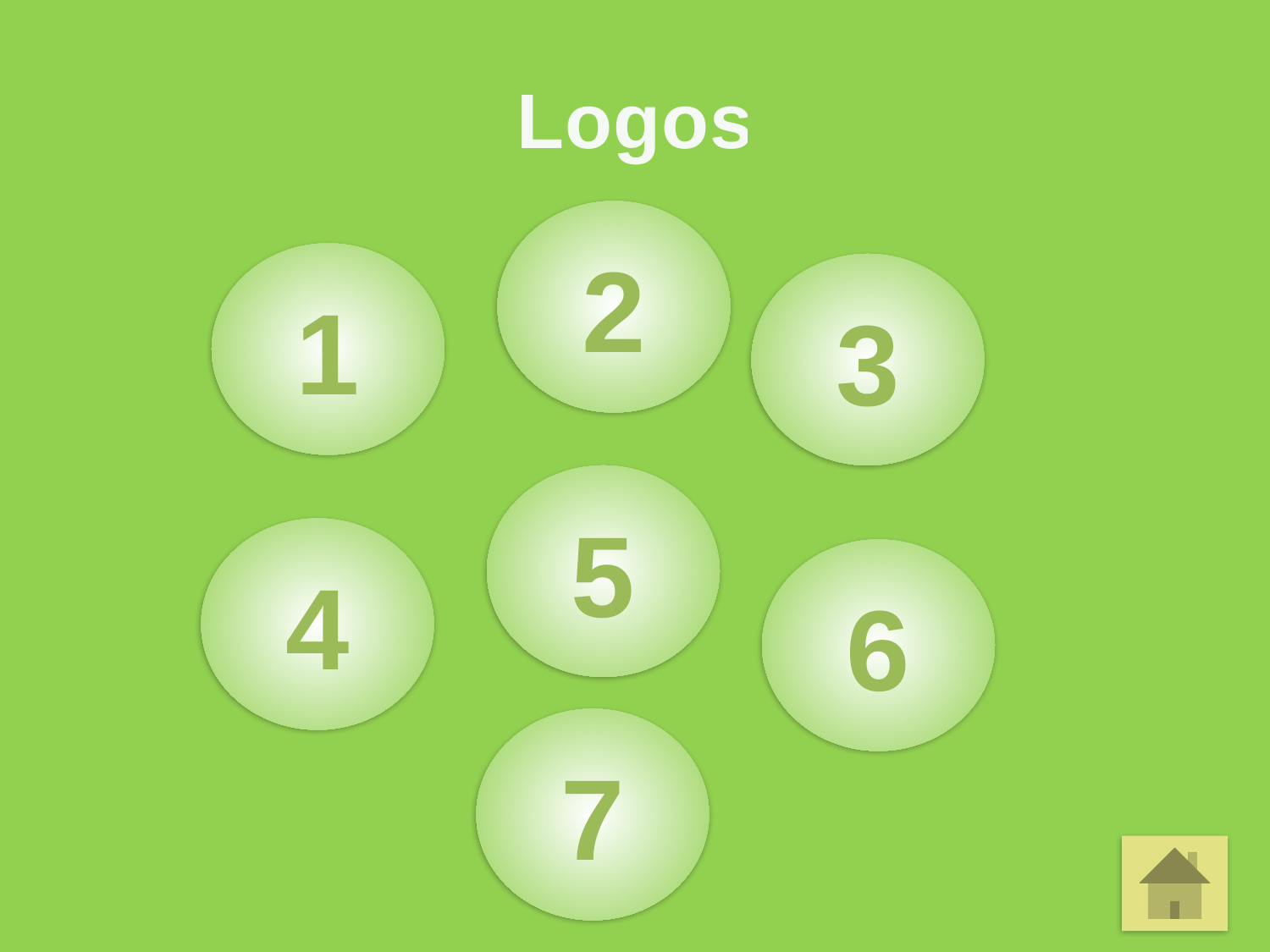

# Logos
2
1
3
5
4
6
7